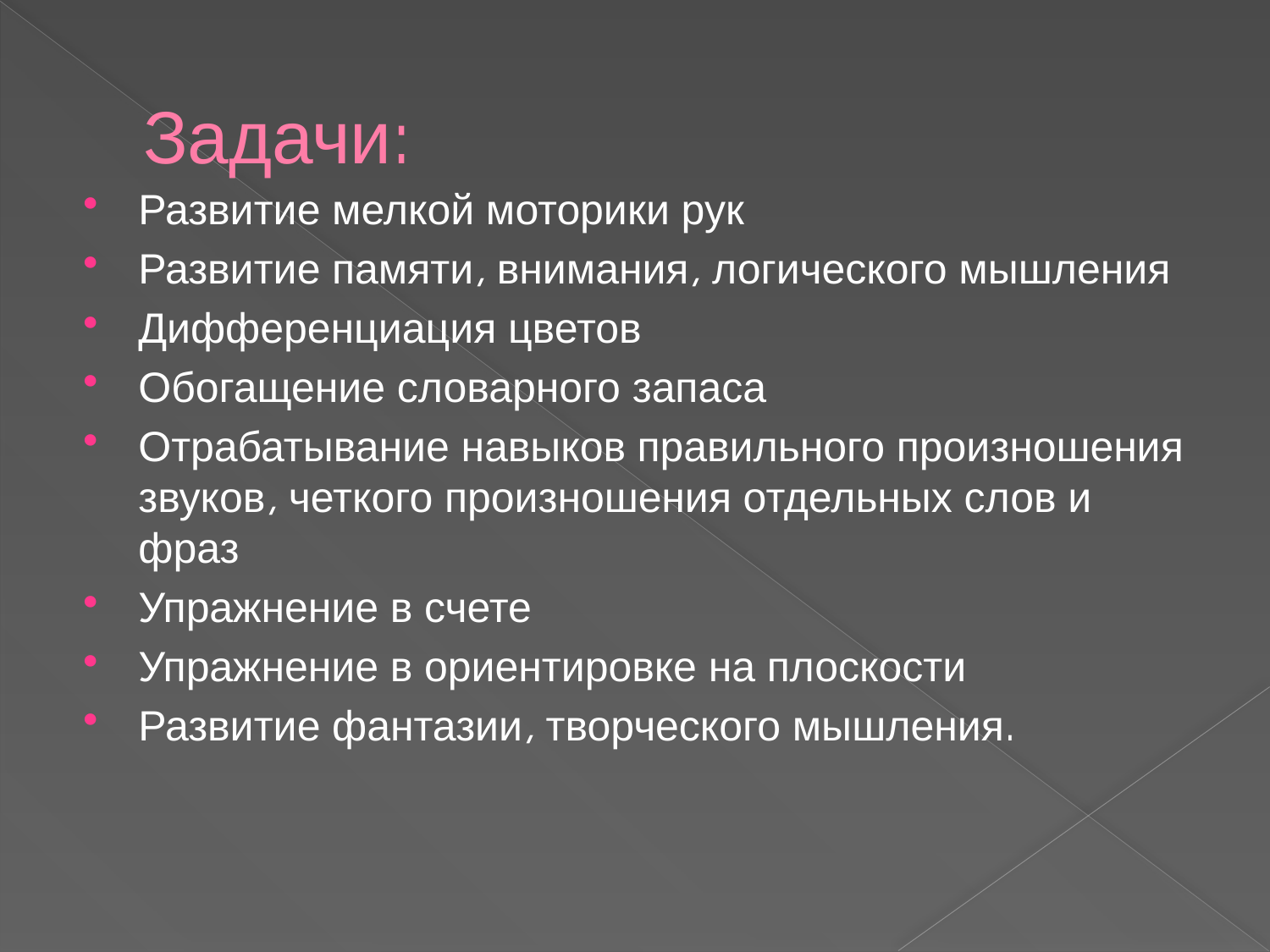

# Задачи:
Развитие мелкой моторики рук
Развитие памяти, внимания, логического мышления
Дифференциация цветов
Обогащение словарного запаса
Отрабатывание навыков правильного произношения звуков, четкого произношения отдельных слов и фраз
Упражнение в счете
Упражнение в ориентировке на плоскости
Развитие фантазии, творческого мышления.